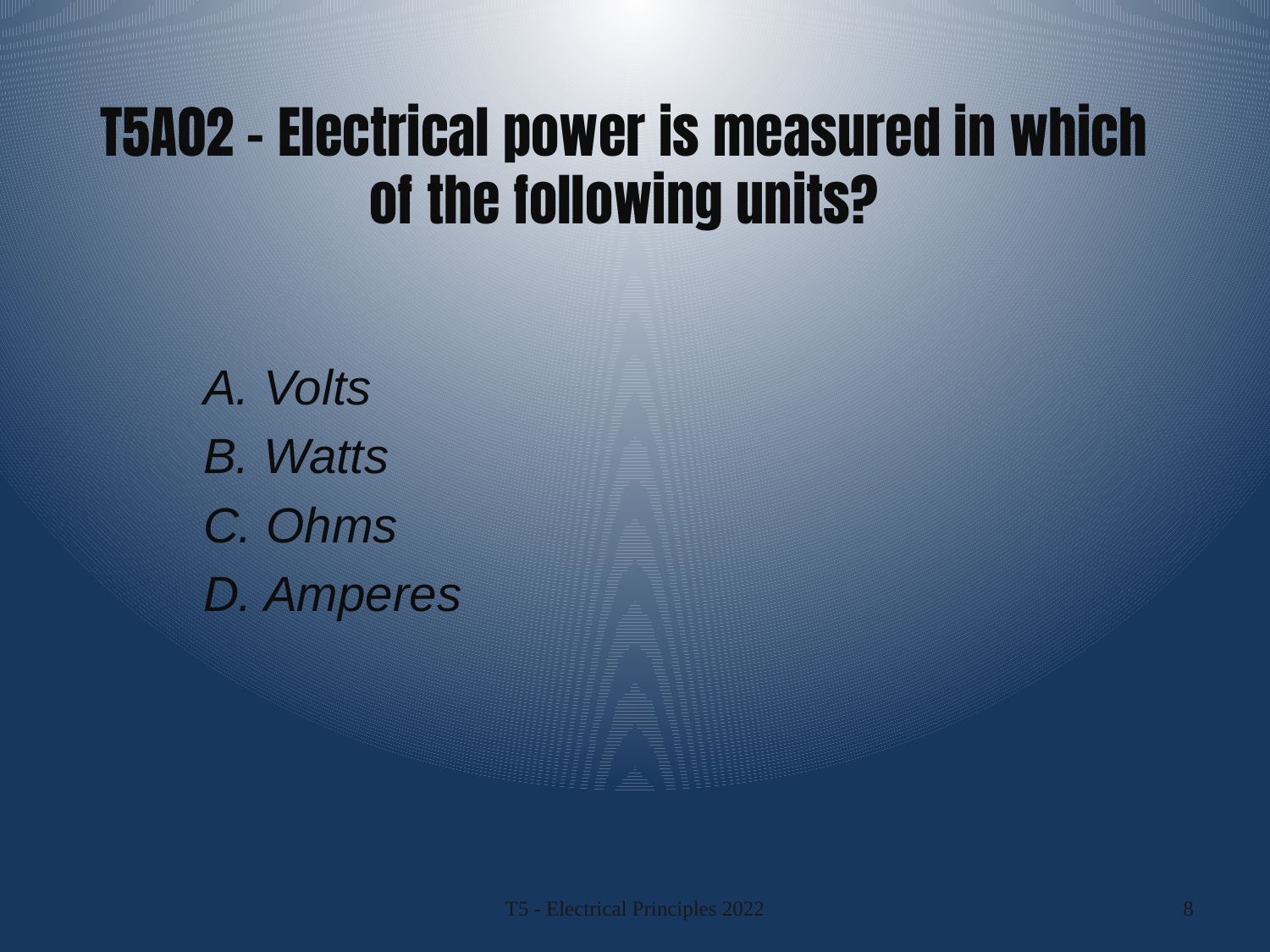

# T5A02 - Electrical power is measured in which of the following units?
A. Volts
B. Watts
C. Ohms
D. Amperes

T5 - Electrical Principles 2022
8